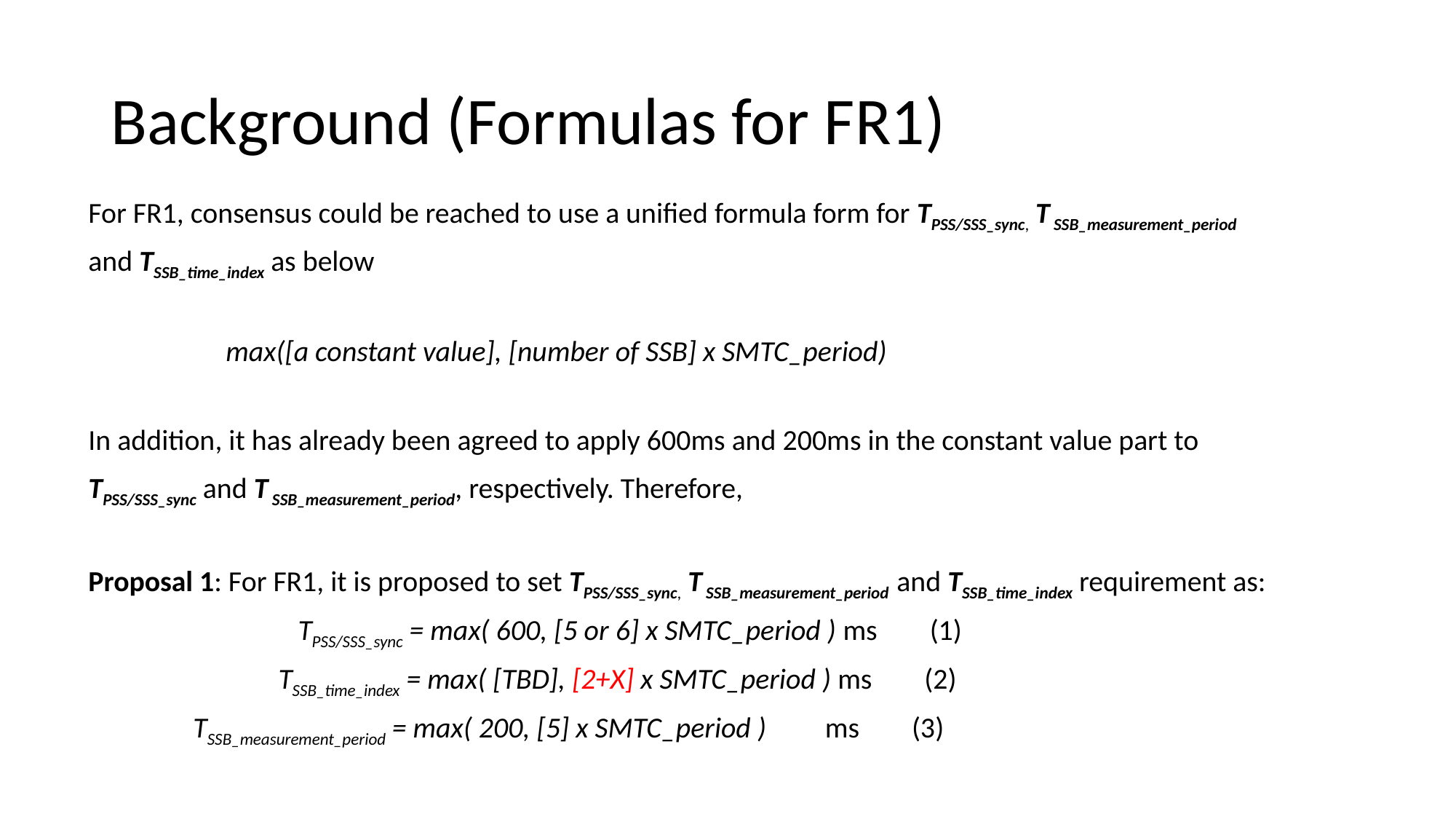

# Background (Formulas for FR1)
For FR1, consensus could be reached to use a unified formula form for TPSS/SSS_sync, T SSB_measurement_period
and TSSB_time_index as below

                     max([a constant value], [number of SSB] x SMTC_period)

In addition, it has already been agreed to apply 600ms and 200ms in the constant value part to
TPSS/SSS_sync and T SSB_measurement_period, respectively. Therefore,

Proposal 1: For FR1, it is proposed to set TPSS/SSS_sync, T SSB_measurement_period  and TSSB_time_index requirement as:
                                TPSS/SSS_sync = max( 600, [5 or 6] x SMTC_period ) ms        (1)
                             TSSB_time_index = max( [TBD], [2+X] x SMTC_period ) ms        (2)
                TSSB_measurement_period = max( 200, [5] x SMTC_period )         ms        (3)